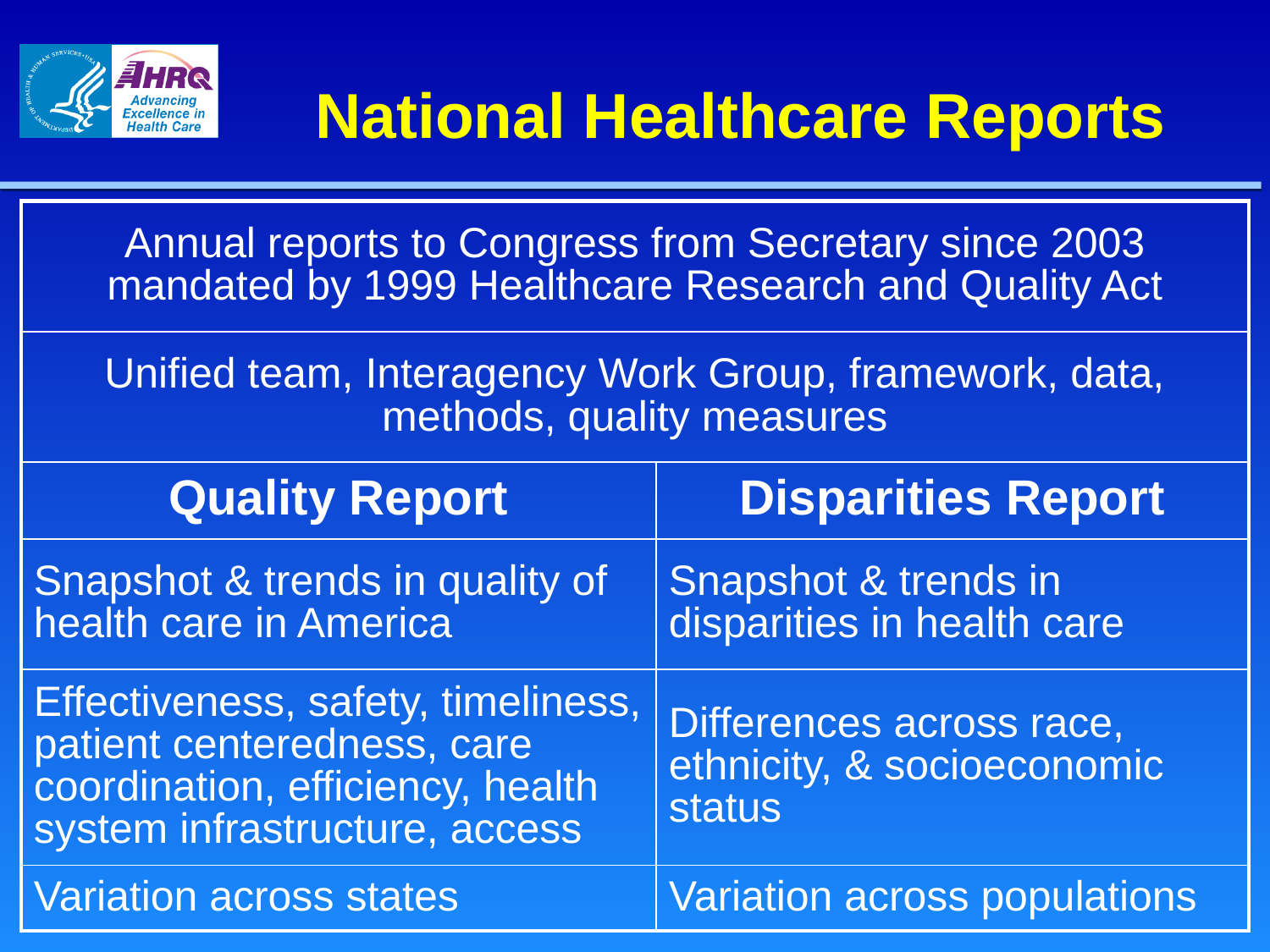

# National Healthcare Reports
| Annual reports to Congress from Secretary since 2003 mandated by 1999 Healthcare Research and Quality Act |  |
| --- | --- |
| Unified team, Interagency Work Group, framework, data, methods, quality measures |  |
| Quality Report | Disparities Report |
| Snapshot & trends in quality of health care in America | Snapshot & trends in disparities in health care |
| Effectiveness, safety, timeliness, patient centeredness, care coordination, efficiency, health system infrastructure, access | Differences across race, ethnicity, & socioeconomic status |
| Variation across states | Variation across populations |